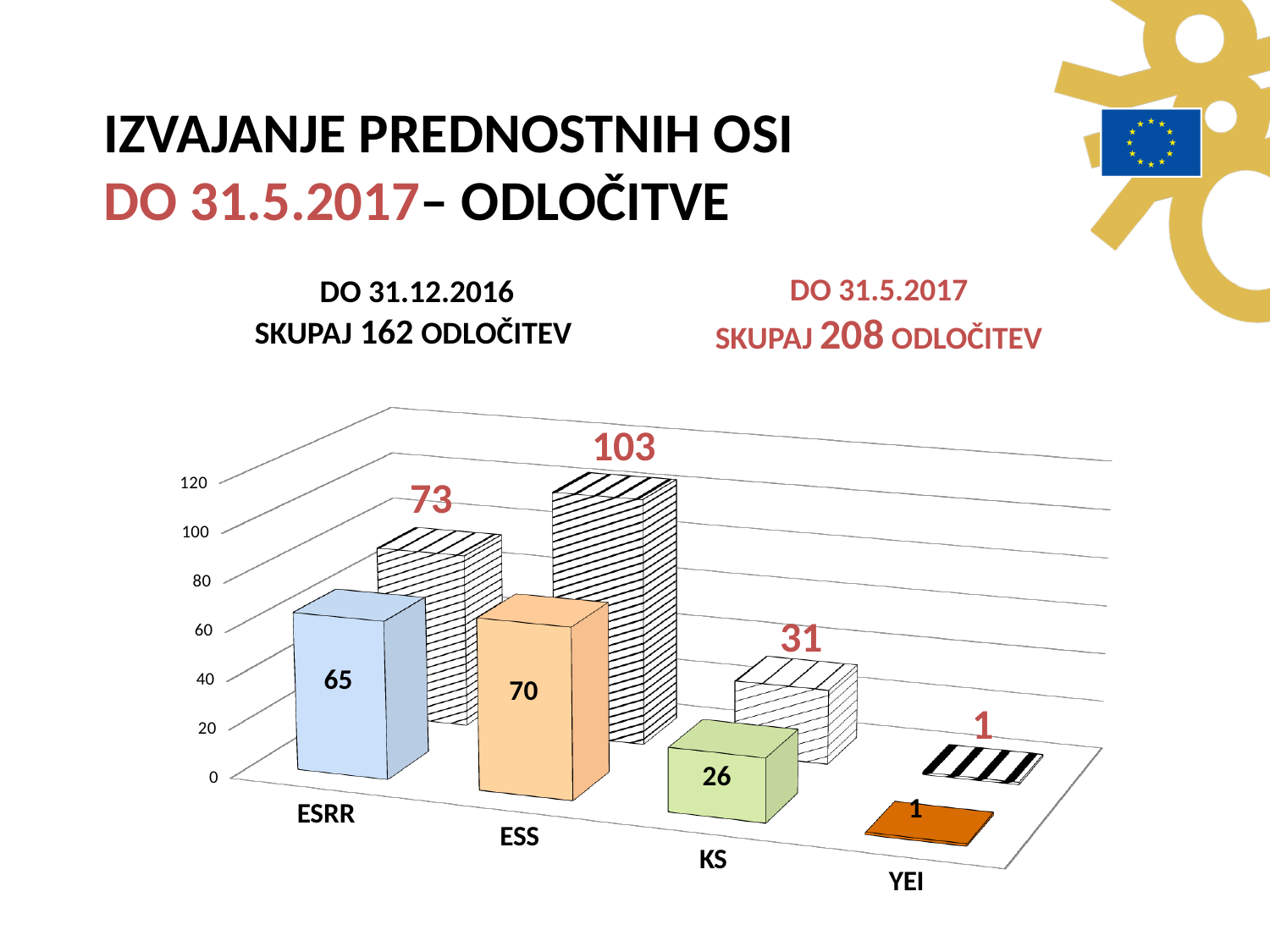

IZVAJANJE PREDNOSTNIH OSI
DO 31.5.2017– ODLOČITVE
DO 31.5.2017
SKUPAJ 208 ODLOČITEV
DO 31.12.2016
SKUPAJ 162 ODLOČITEV

[unsupported chart]